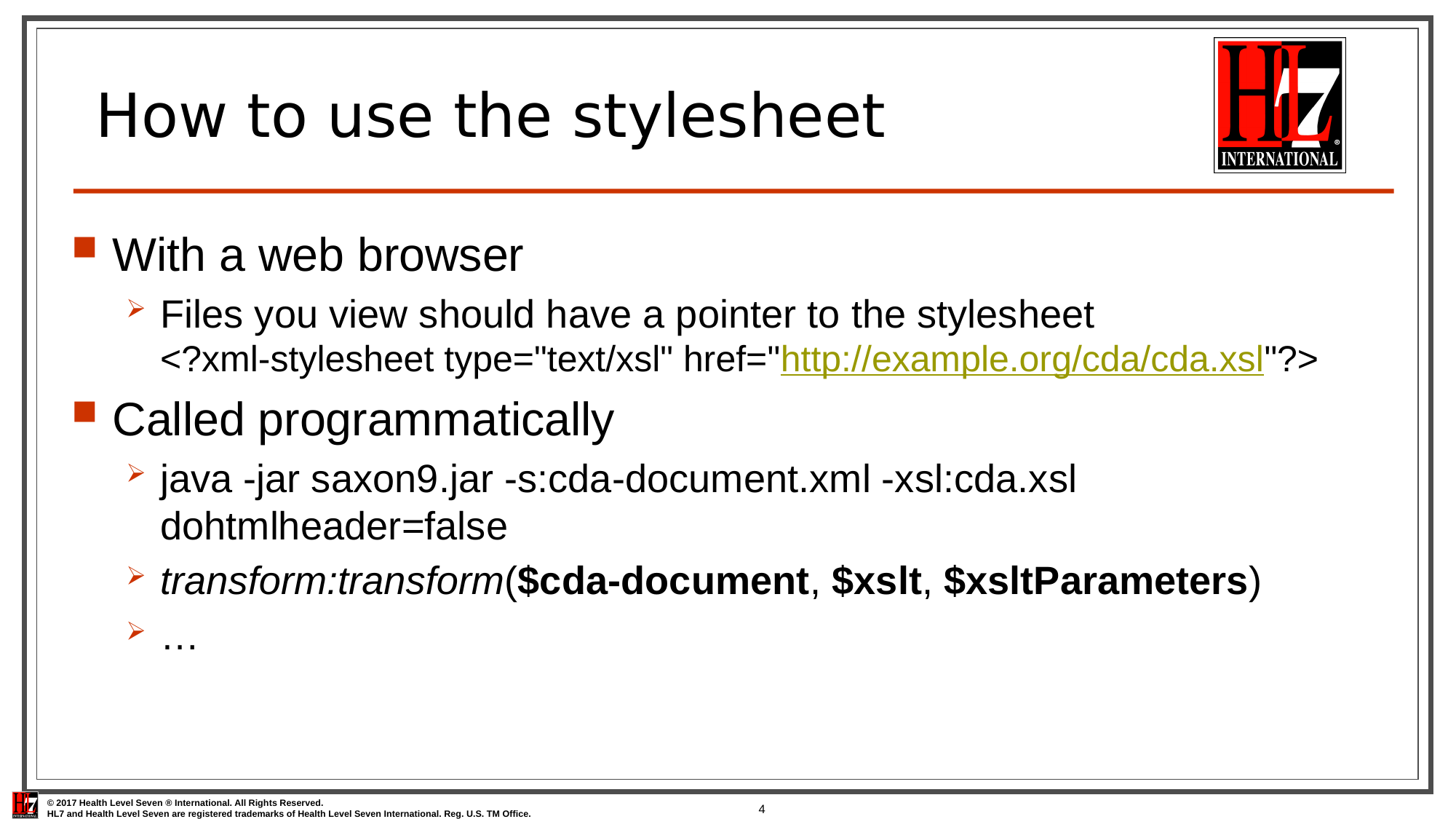

# How to use the stylesheet
With a web browser
Files you view should have a pointer to the stylesheet
<?xml-stylesheet type="text/xsl" href="http://example.org/cda/cda.xsl"?>
Called programmatically
java -jar saxon9.jar -s:cda-document.xml -xsl:cda.xsl dohtmlheader=false
transform:transform($cda-document, $xslt, $xsltParameters)
…
4